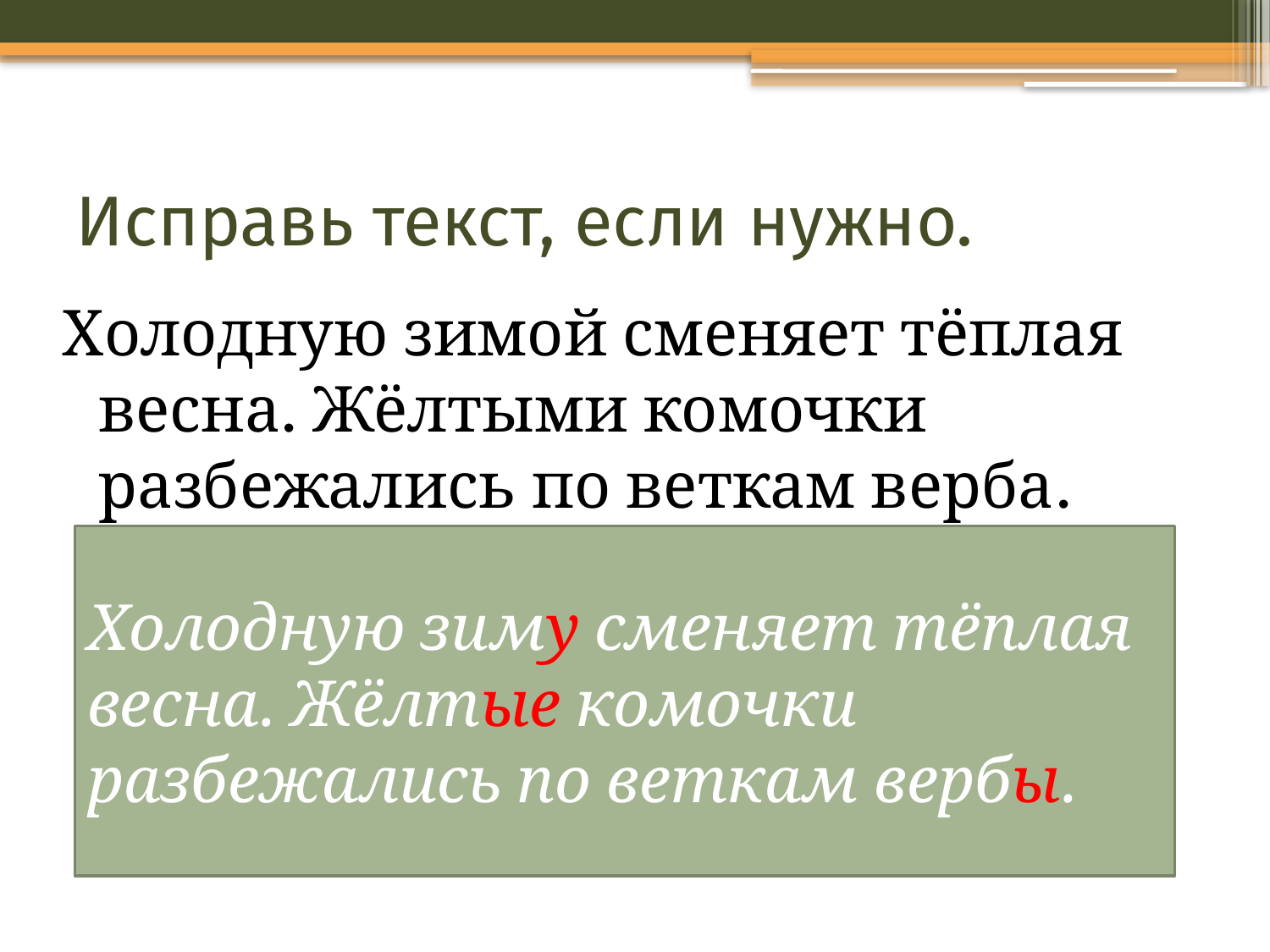

# Исправь текст, если нужно.
Холодную зимой сменяет тёплая весна. Жёлтыми комочки разбежались по веткам верба.
Холодную зиму сменяет тёплая весна. Жёлтые комочки разбежались по веткам вербы.